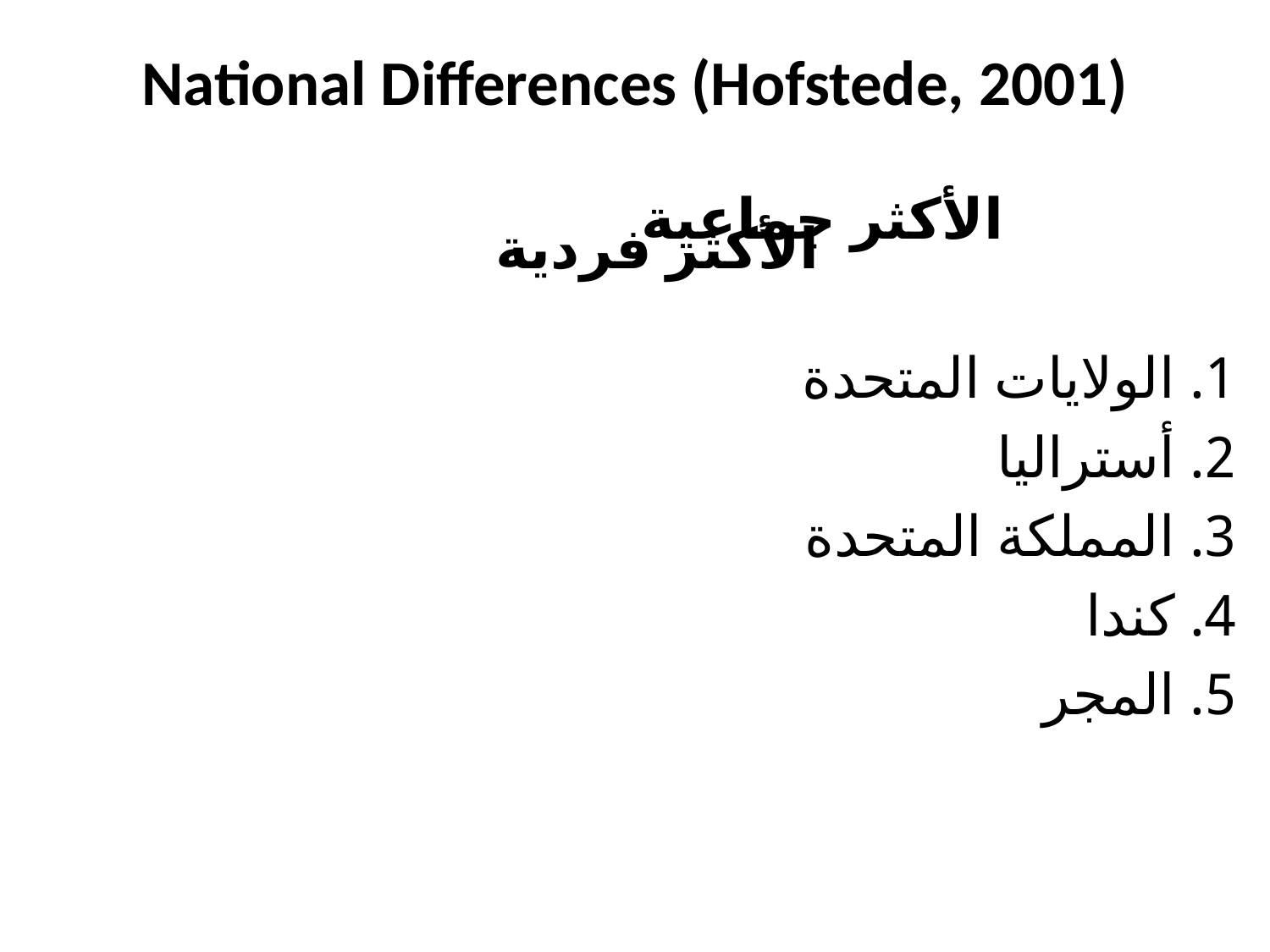

National Differences (Hofstede, 2001)
              الأكثر جماعية
# الأكثر فردية
1. جواتيمالا
2. الإكوادور
3. بنما
4. فنزويلا
5. كولومبيا
1. الولايات المتحدة
2. أستراليا
3. المملكة المتحدة
4. كندا
5. المجر